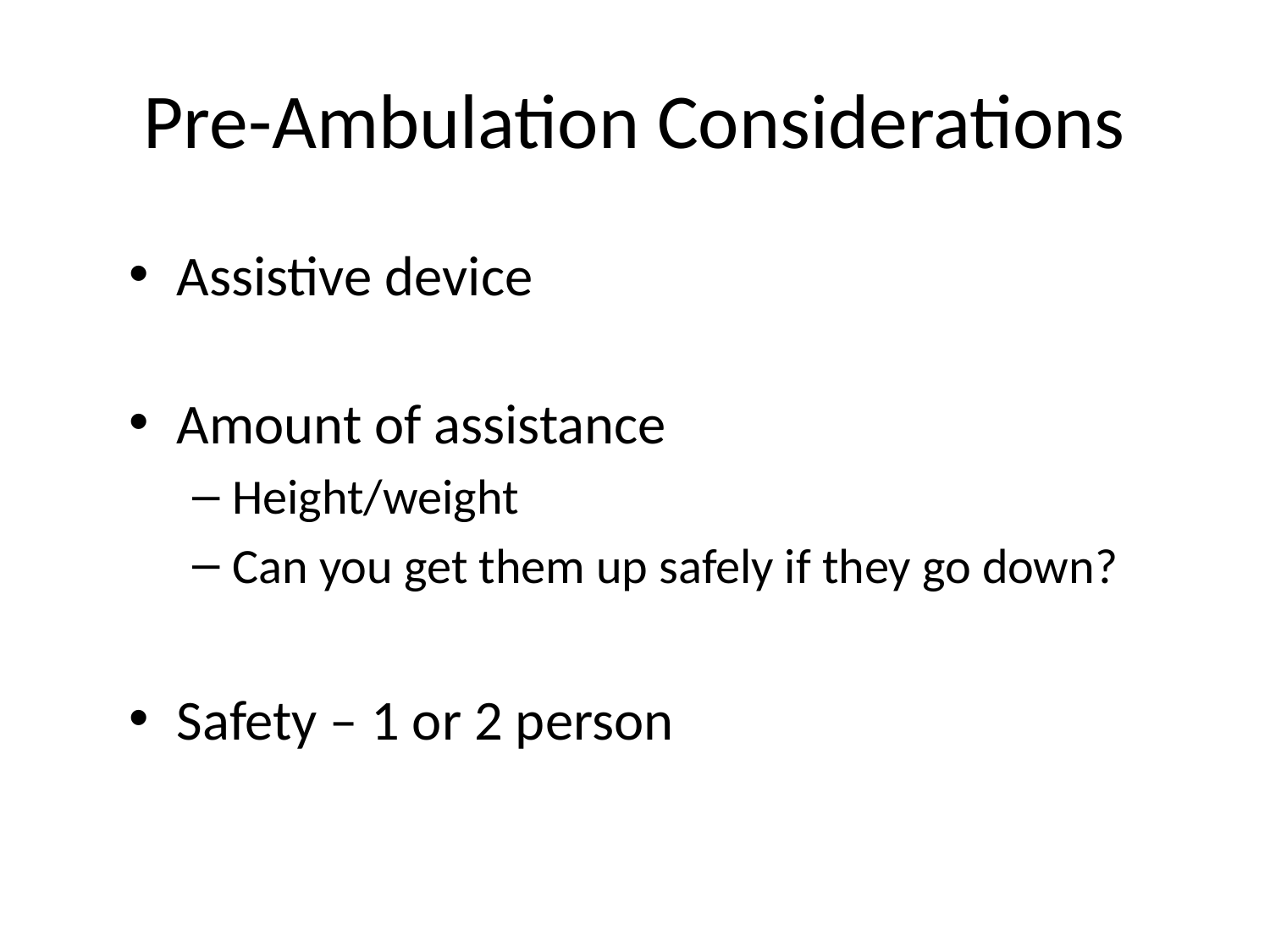

# Pre-Ambulation Considerations
Assistive device

Amount of assistance
Height/weight
Can you get them up safely if they go down?

Safety – 1 or 2 person